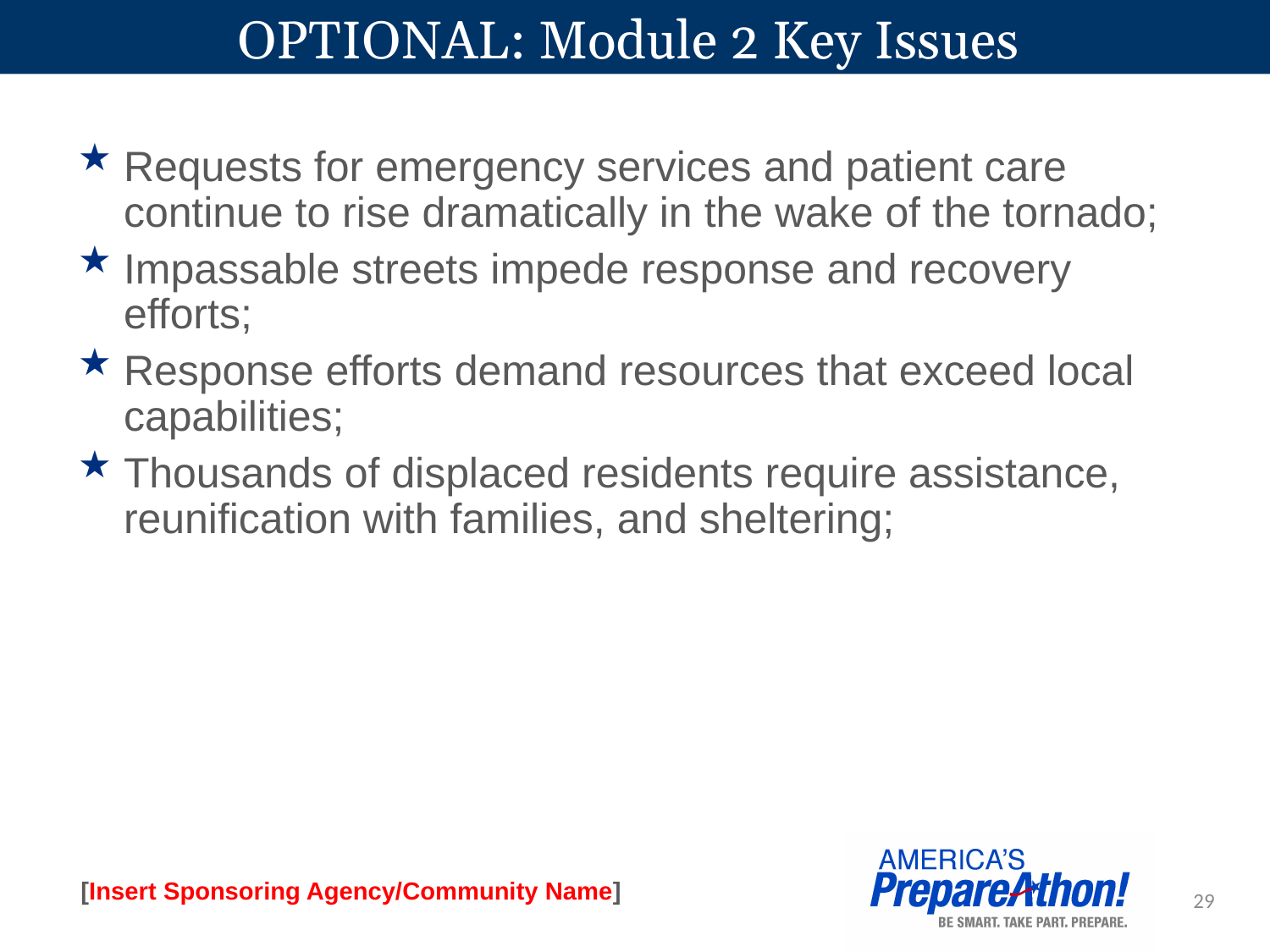

# OPTIONAL: Module 2 Key Issues
Requests for emergency services and patient care continue to rise dramatically in the wake of the tornado;
Impassable streets impede response and recovery efforts;
Response efforts demand resources that exceed local capabilities;
Thousands of displaced residents require assistance, reunification with families, and sheltering;
29